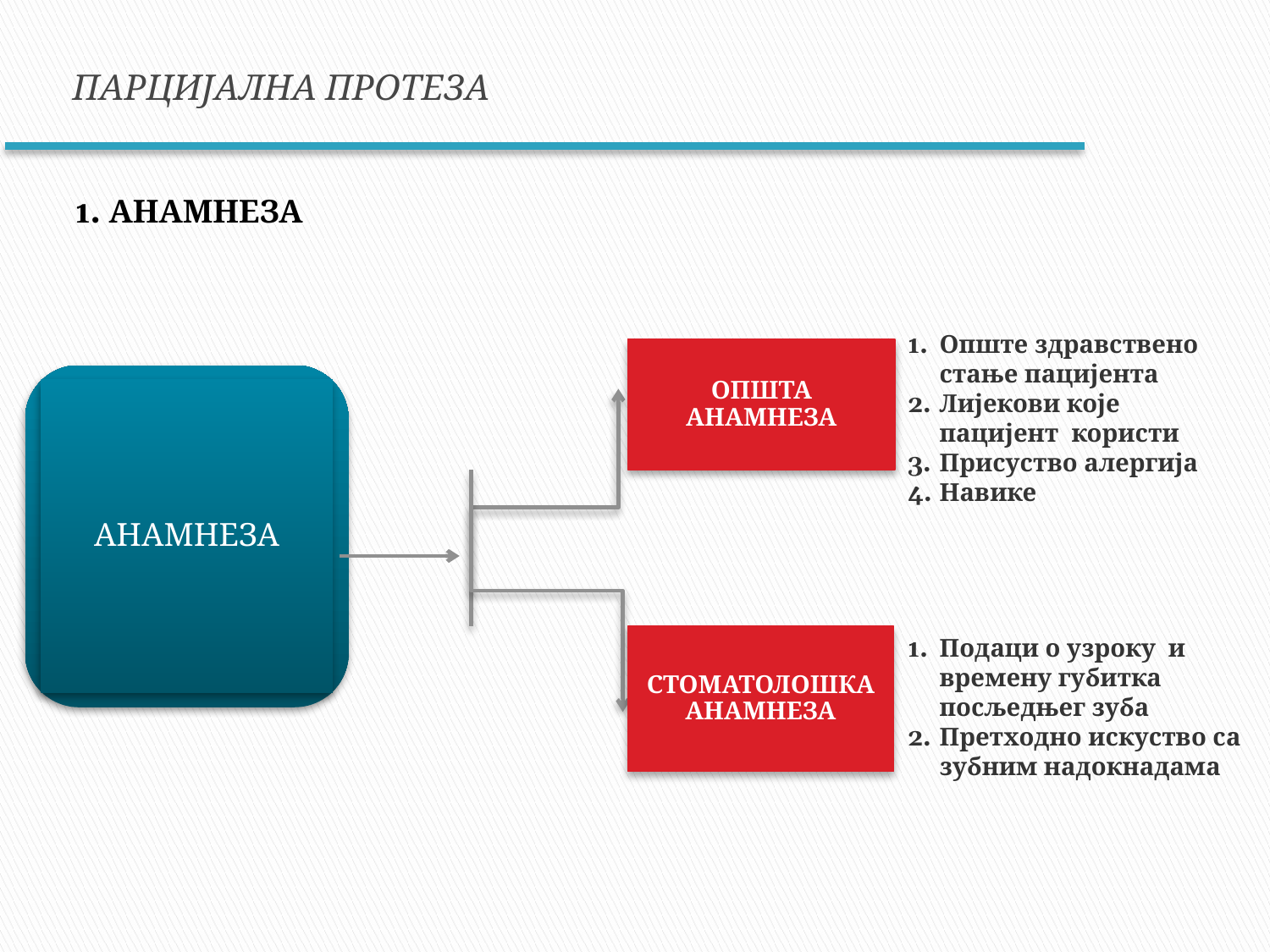

ПАРЦИЈАЛНА ПРОТЕЗА

1. АНАМНЕЗА

Опште здравствено стање пацијента
Лијекови које пацијент  користи
Присуство алергија
Навике
ОПШТА АНАМНЕЗА

АНАМНЕЗА
СТОМАТОЛОШКА АНАМНЕЗА
Подаци о узроку  и времену губитка посљедњег зуба
Претходно искуство са зубним надокнадама